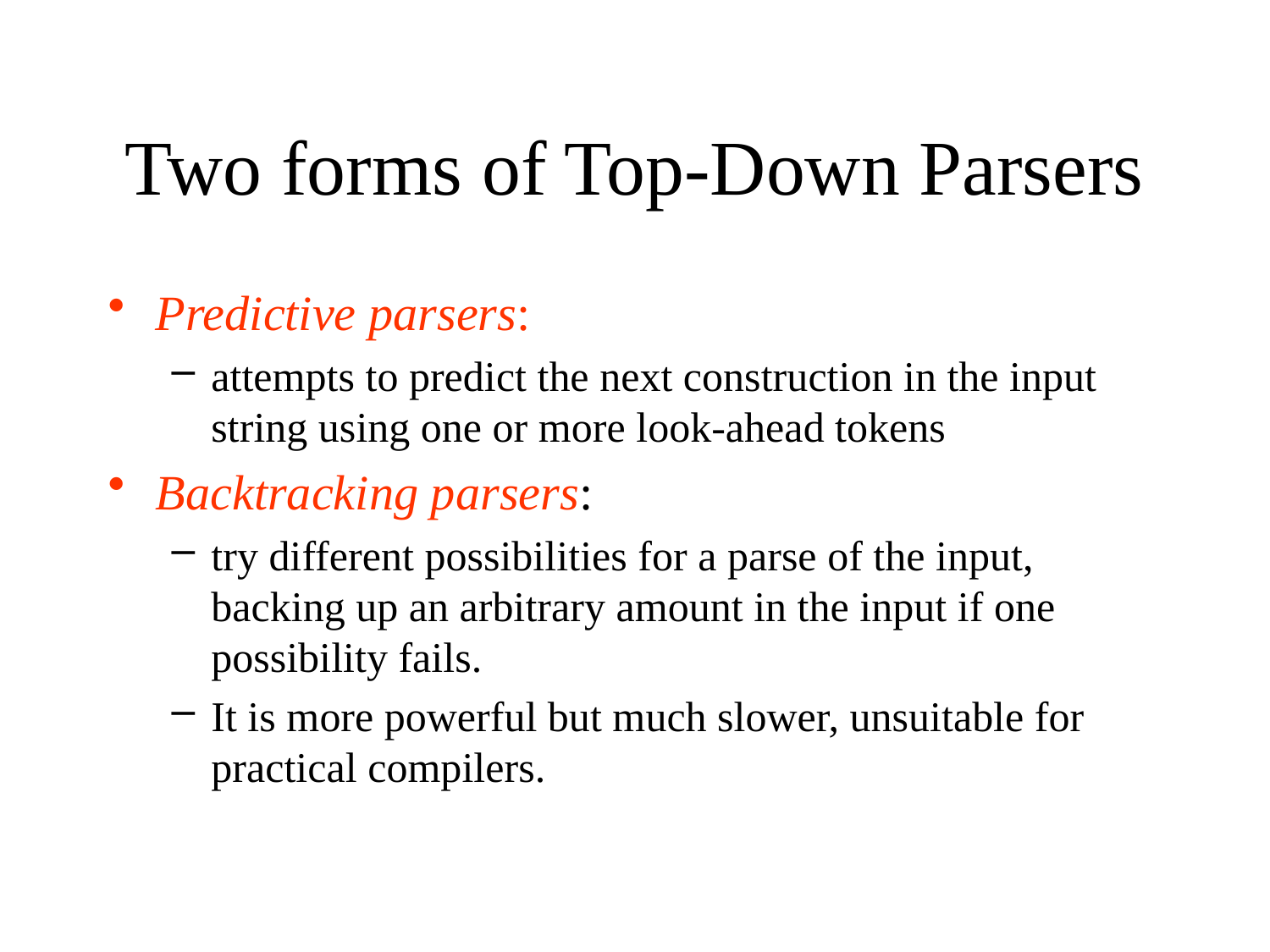

# Two forms of Top-Down Parsers
Predictive parsers:
attempts to predict the next construction in the input string using one or more look-ahead tokens
Backtracking parsers:
try different possibilities for a parse of the input, backing up an arbitrary amount in the input if one possibility fails.
It is more powerful but much slower, unsuitable for practical compilers.